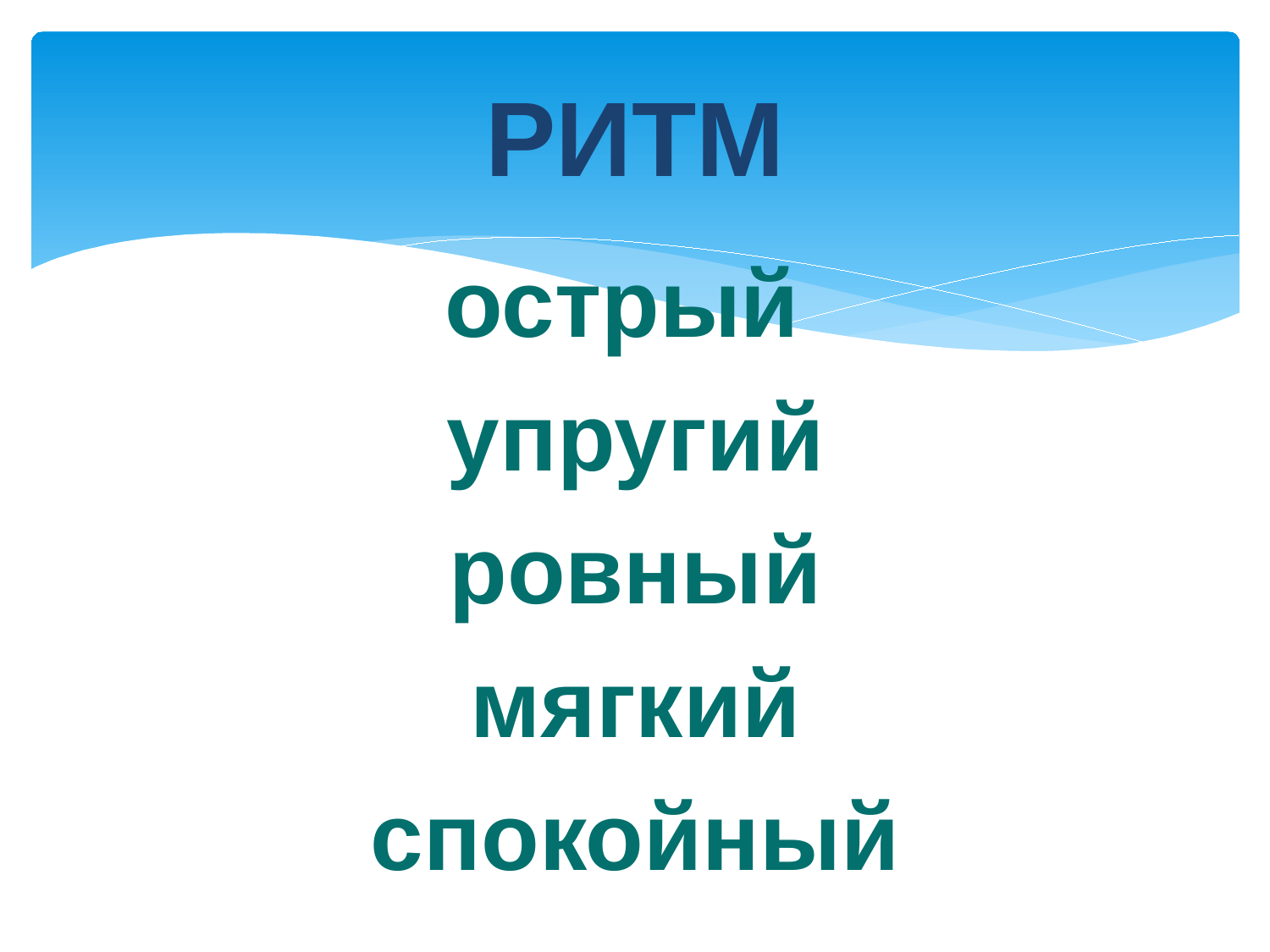

# РИТМ
острый
упругий
ровный
мягкий
спокойный